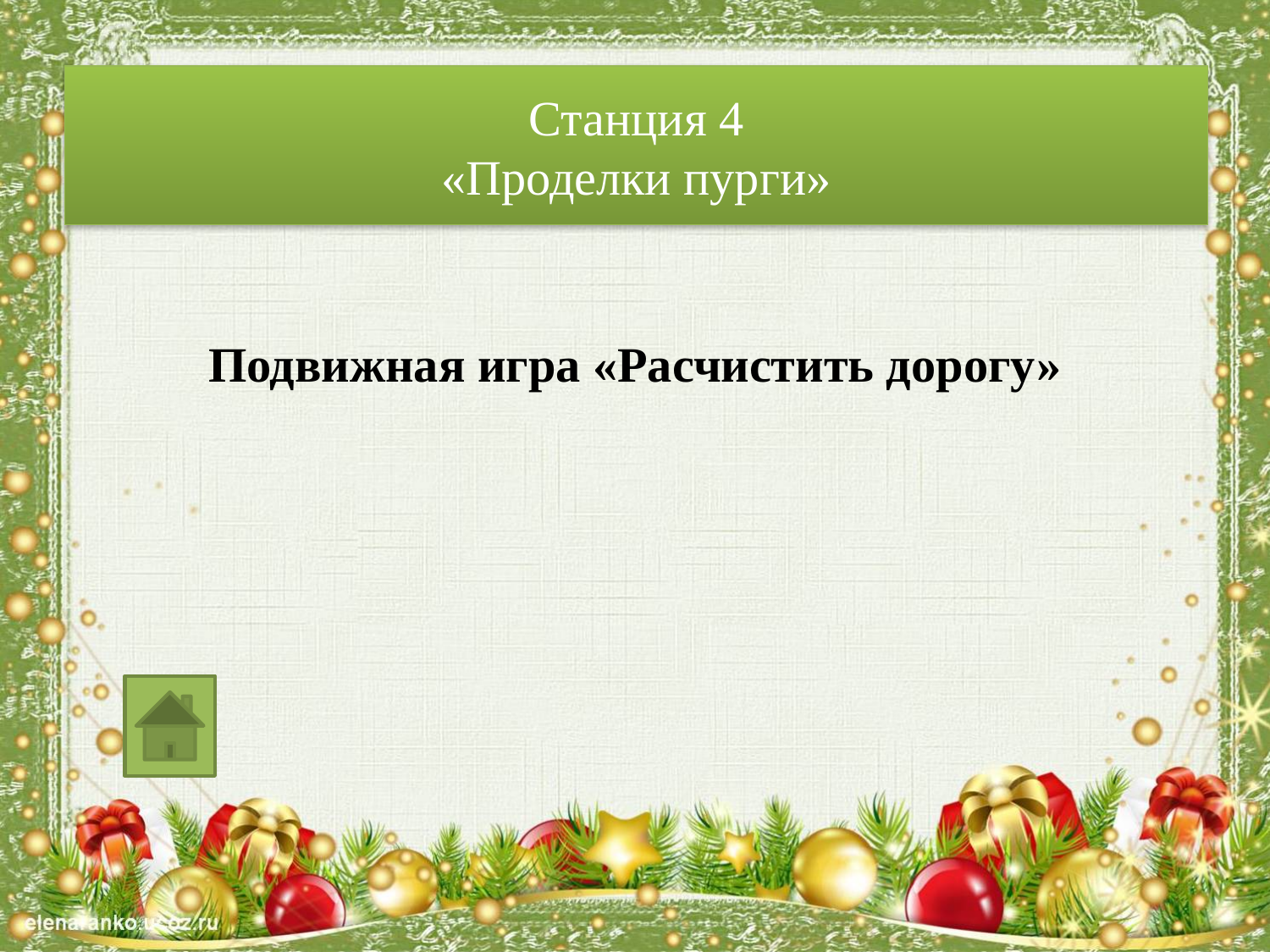

# Станция 4
«Проделки пурги»
Подвижная игра «Расчистить дорогу»